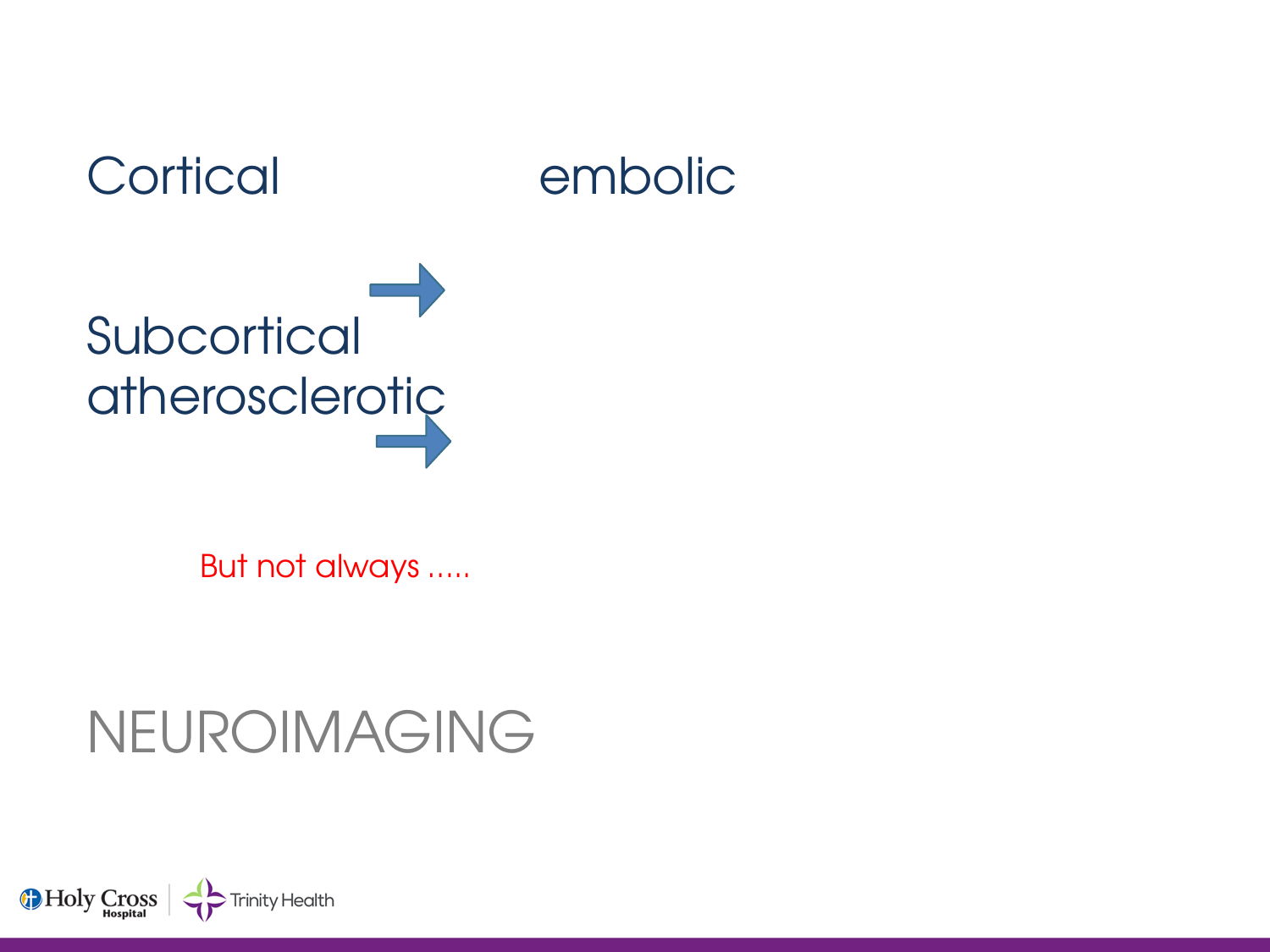

Cortical              			embolic

Subcortical             		atherosclerotic

				But not always …..

# NEUROIMAGING